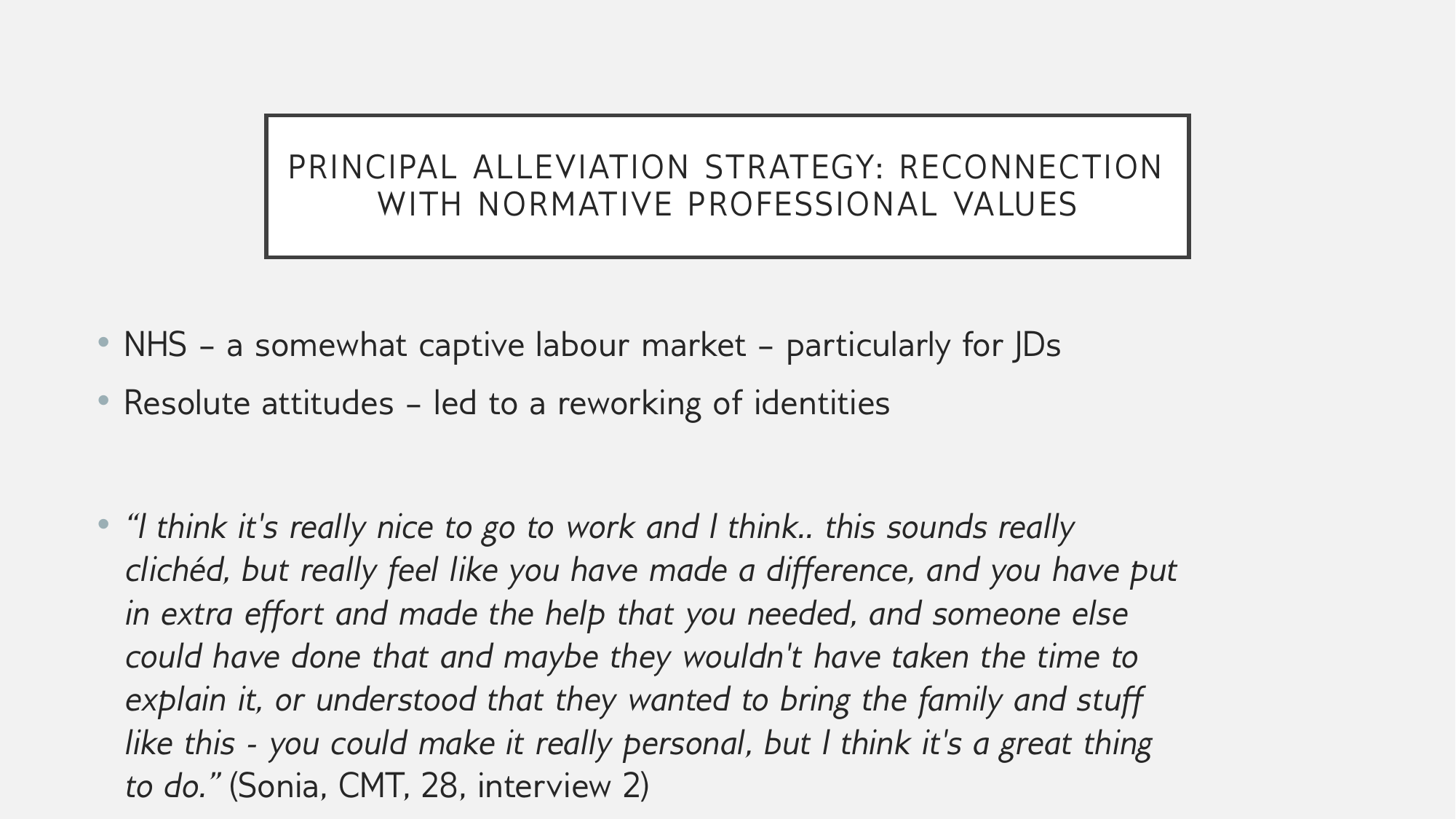

# Principal alleviation strategy: reconnection with normative professional values
NHS – a somewhat captive labour market – particularly for JDs
Resolute attitudes – led to a reworking of identities

“I think it's really nice to go to work and I think.. this sounds really clichéd, but really feel like you have made a difference, and you have put in extra effort and made the help that you needed, and someone else could have done that and maybe they wouldn't have taken the time to explain it, or understood that they wanted to bring the family and stuff like this - you could make it really personal, but I think it's a great thing to do.” (Sonia, CMT, 28, interview 2)